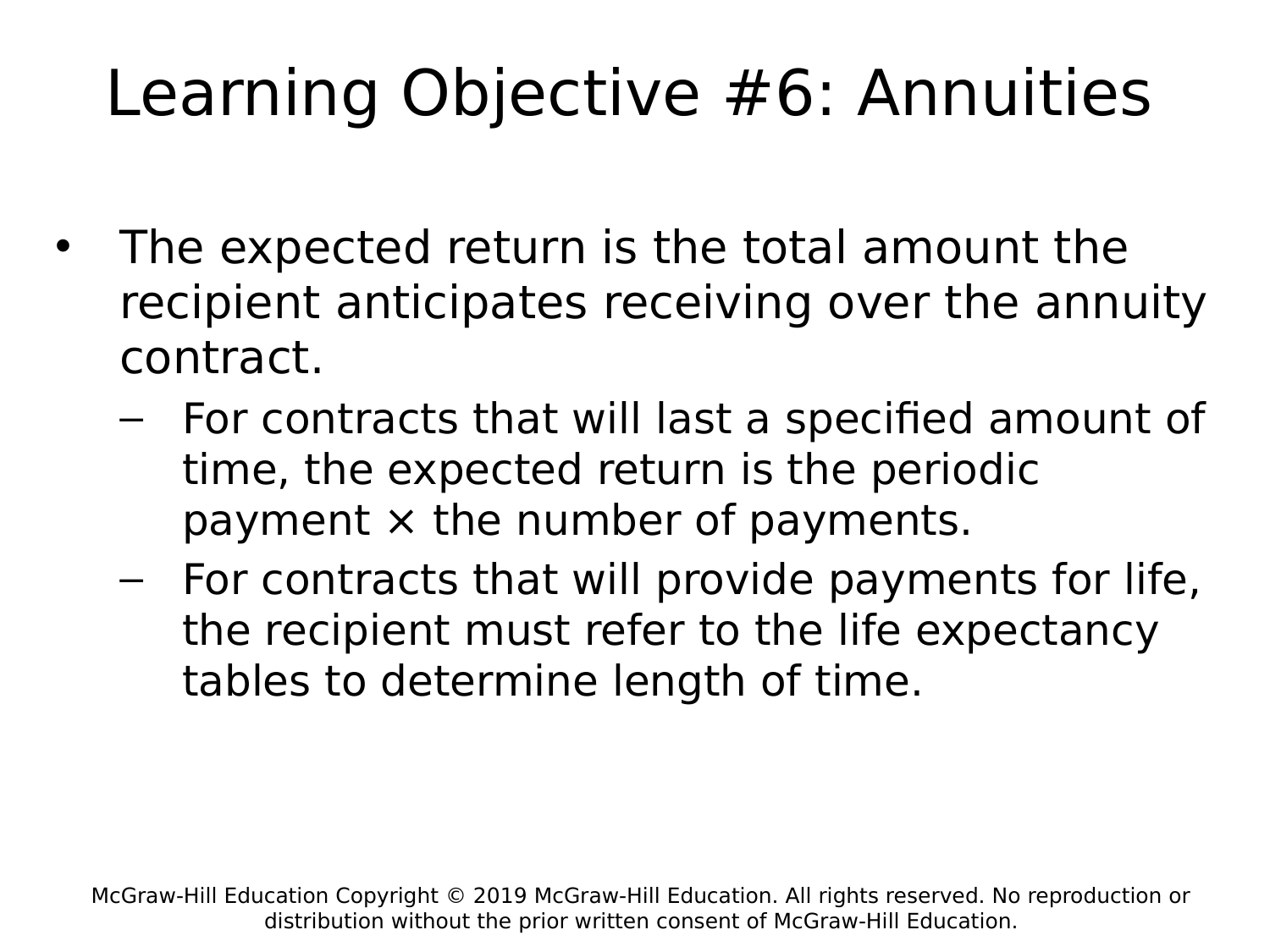

# Learning Objective #6: Annuities
The expected return is the total amount the recipient anticipates receiving over the annuity contract.
For contracts that will last a specified amount of time, the expected return is the periodic payment × the number of payments.
For contracts that will provide payments for life, the recipient must refer to the life expectancy tables to determine length of time.
McGraw-Hill Education Copyright © 2019 McGraw-Hill Education. All rights reserved. No reproduction or distribution without the prior written consent of McGraw-Hill Education.